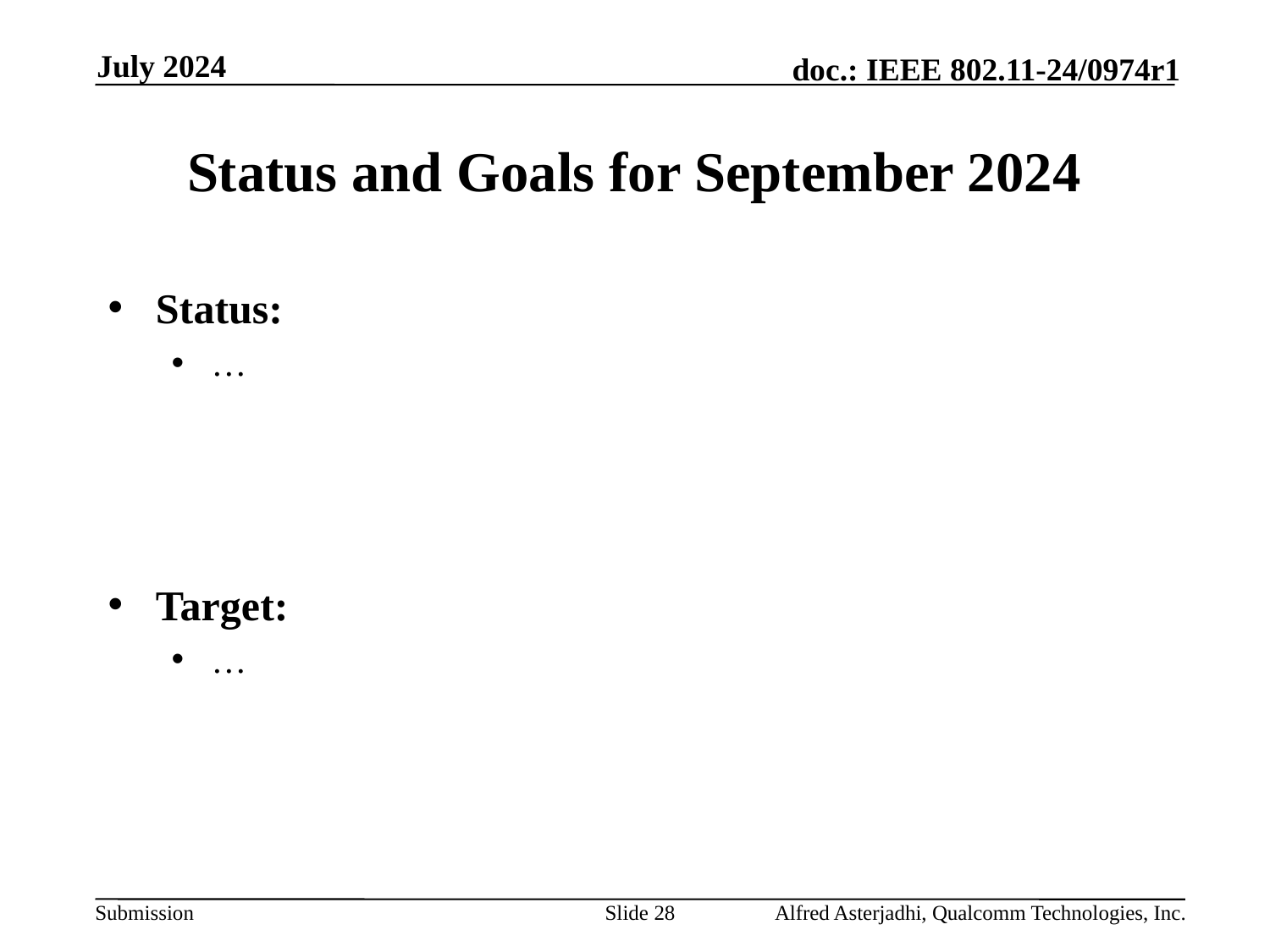

July 2024
# Status and Goals for September 2024
Status:
…

Target:
…
Slide 28
Alfred Asterjadhi, Qualcomm Technologies, Inc.